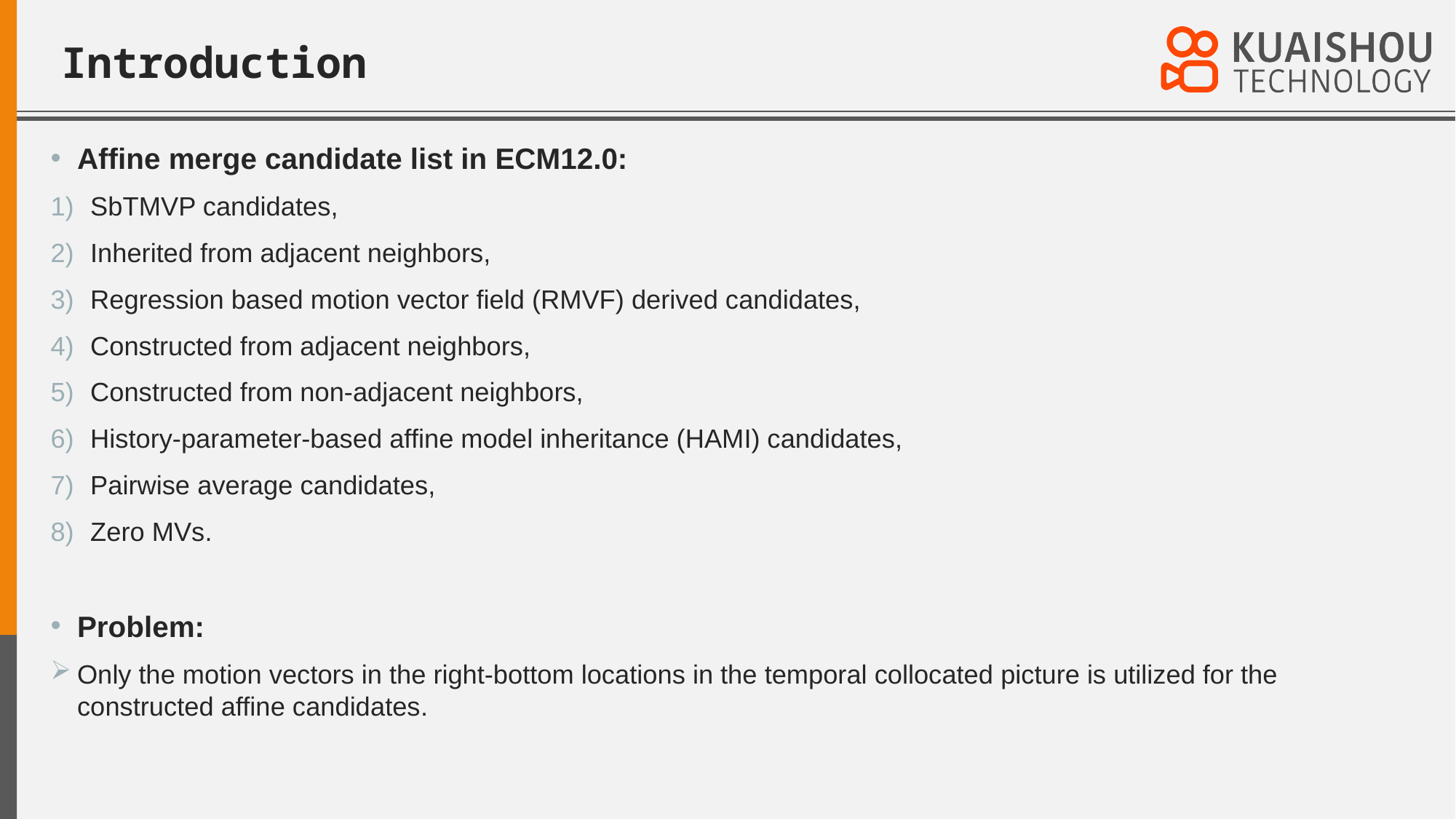

# Introduction
Affine merge candidate list in ECM12.0:
SbTMVP candidates,
Inherited from adjacent neighbors,
Regression based motion vector field (RMVF) derived candidates,
Constructed from adjacent neighbors,
Constructed from non-adjacent neighbors,
History-parameter-based affine model inheritance (HAMI) candidates,
Pairwise average candidates,
Zero MVs.

Problem:
Only the motion vectors in the right-bottom locations in the temporal collocated picture is utilized for the constructed affine candidates.